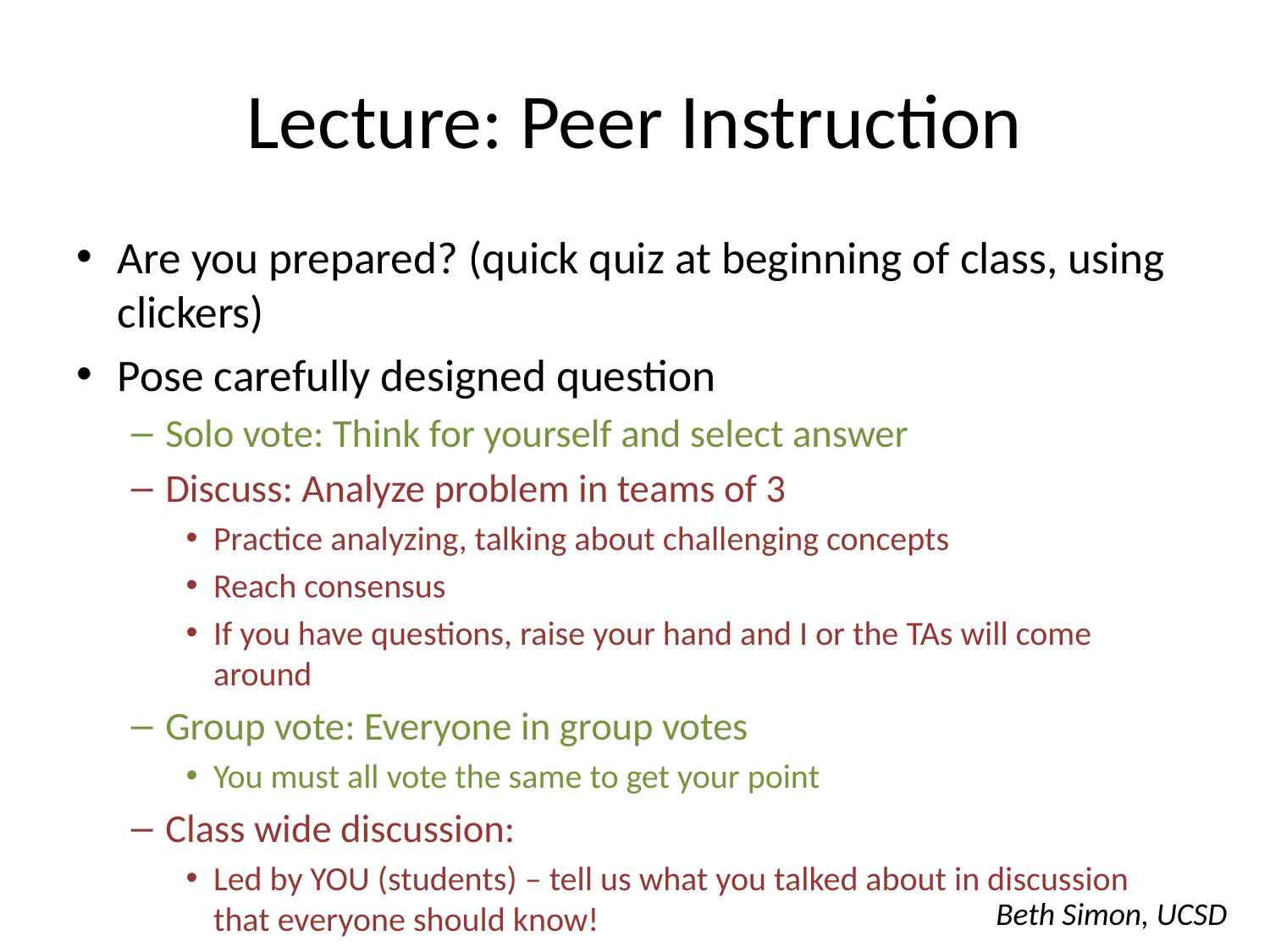

# Lecture: Peer Instruction
Are you prepared? (quick quiz at beginning of class, using clickers)
Pose carefully designed question
Solo vote: Think for yourself and select answer
Discuss: Analyze problem in teams of 3
Practice analyzing, talking about challenging concepts
Reach consensus
If you have questions, raise your hand and I or the TAs will come around
Group vote: Everyone in group votes
You must all vote the same to get your point
Class wide discussion:
Led by YOU (students) – tell us what you talked about in discussion that everyone should know!

Beth Simon, UCSD